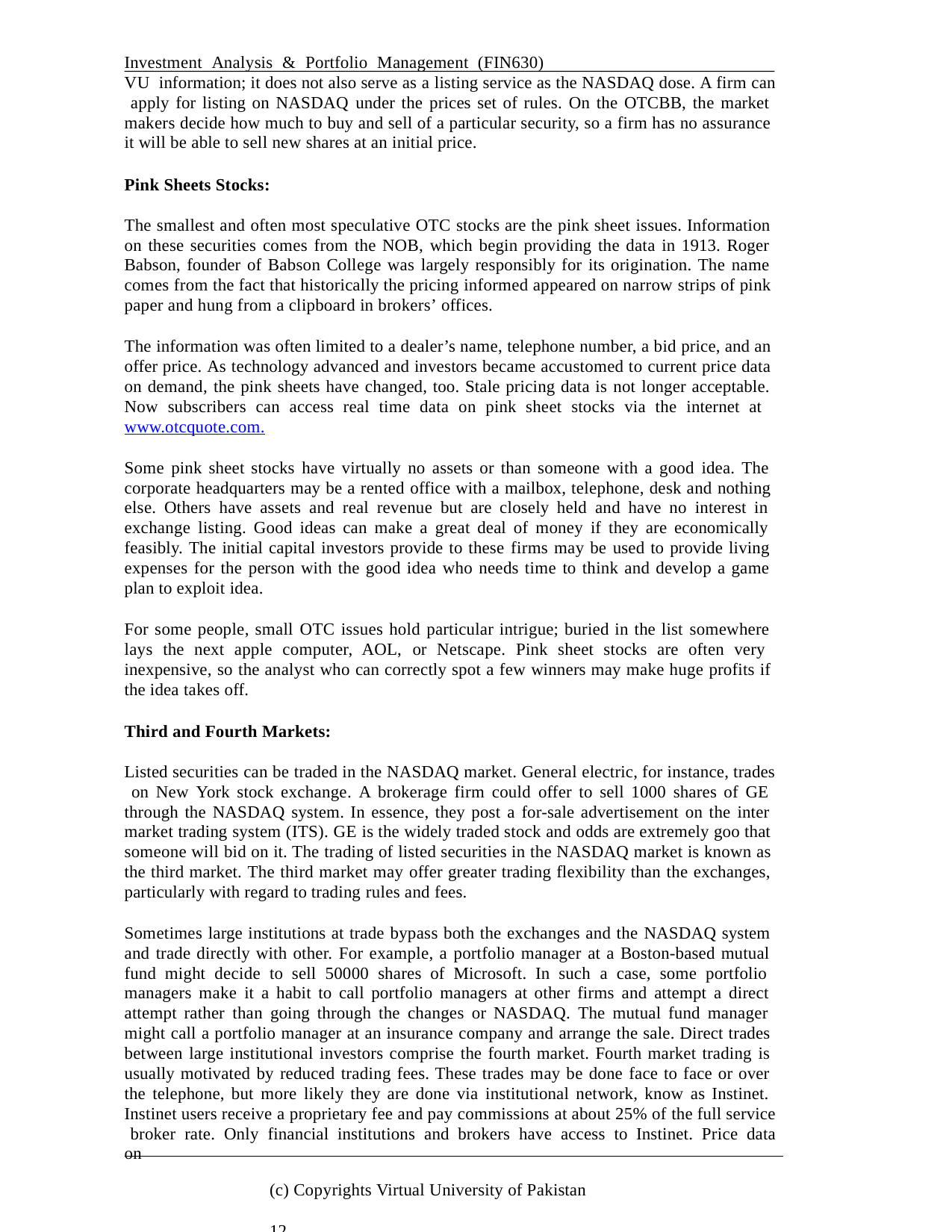

Investment Analysis & Portfolio Management (FIN630)	VU  information; it does not also serve as a listing service as the NASDAQ dose. A firm can  apply for listing on NASDAQ under the prices set of rules. On the OTCBB, the market  makers decide how much to buy and sell of a particular security, so a firm has no assurance  it will be able to sell new shares at an initial price.

Pink Sheets Stocks:

The smallest and often most speculative OTC stocks are the pink sheet issues. Information  on these securities comes from the NOB, which begin providing the data in 1913. Roger  Babson, founder of Babson College was largely responsibly for its origination. The name  comes from the fact that historically the pricing informed appeared on narrow strips of pink  paper and hung from a clipboard in brokers’ offices.

The information was often limited to a dealer’s name, telephone number, a bid price, and an  offer price. As technology advanced and investors became accustomed to current price data  on demand, the pink sheets have changed, too. Stale pricing data is not longer acceptable.  Now subscribers can access real time data on pink sheet stocks via the internet at  www.otcquote.com.

Some pink sheet stocks have virtually no assets or than someone with a good idea. The  corporate headquarters may be a rented office with a mailbox, telephone, desk and nothing  else. Others have assets and real revenue but are closely held and have no interest in  exchange listing. Good ideas can make a great deal of money if they are economically  feasibly. The initial capital investors provide to these firms may be used to provide living  expenses for the person with the good idea who needs time to think and develop a game  plan to exploit idea.

For some people, small OTC issues hold particular intrigue; buried in the list somewhere  lays the next apple computer, AOL, or Netscape. Pink sheet stocks are often very  inexpensive, so the analyst who can correctly spot a few winners may make huge profits if  the idea takes off.

Third and Fourth Markets:

Listed securities can be traded in the NASDAQ market. General electric, for instance, trades  on New York stock exchange. A brokerage firm could offer to sell 1000 shares of GE  through the NASDAQ system. In essence, they post a for-sale advertisement on the inter  market trading system (ITS). GE is the widely traded stock and odds are extremely goo that  someone will bid on it. The trading of listed securities in the NASDAQ market is known as  the third market. The third market may offer greater trading flexibility than the exchanges,  particularly with regard to trading rules and fees.

Sometimes large institutions at trade bypass both the exchanges and the NASDAQ system  and trade directly with other. For example, a portfolio manager at a Boston-based mutual  fund might decide to sell 50000 shares of Microsoft. In such a case, some portfolio  managers make it a habit to call portfolio managers at other firms and attempt a direct  attempt rather than going through the changes or NASDAQ. The mutual fund manager  might call a portfolio manager at an insurance company and arrange the sale. Direct trades  between large institutional investors comprise the fourth market. Fourth market trading is  usually motivated by reduced trading fees. These trades may be done face to face or over  the telephone, but more likely they are done via institutional network, know as Instinet.  Instinet users receive a proprietary fee and pay commissions at about 25% of the full service  broker rate. Only financial institutions and brokers have access to Instinet. Price data on
(c) Copyrights Virtual University of Pakistan	12